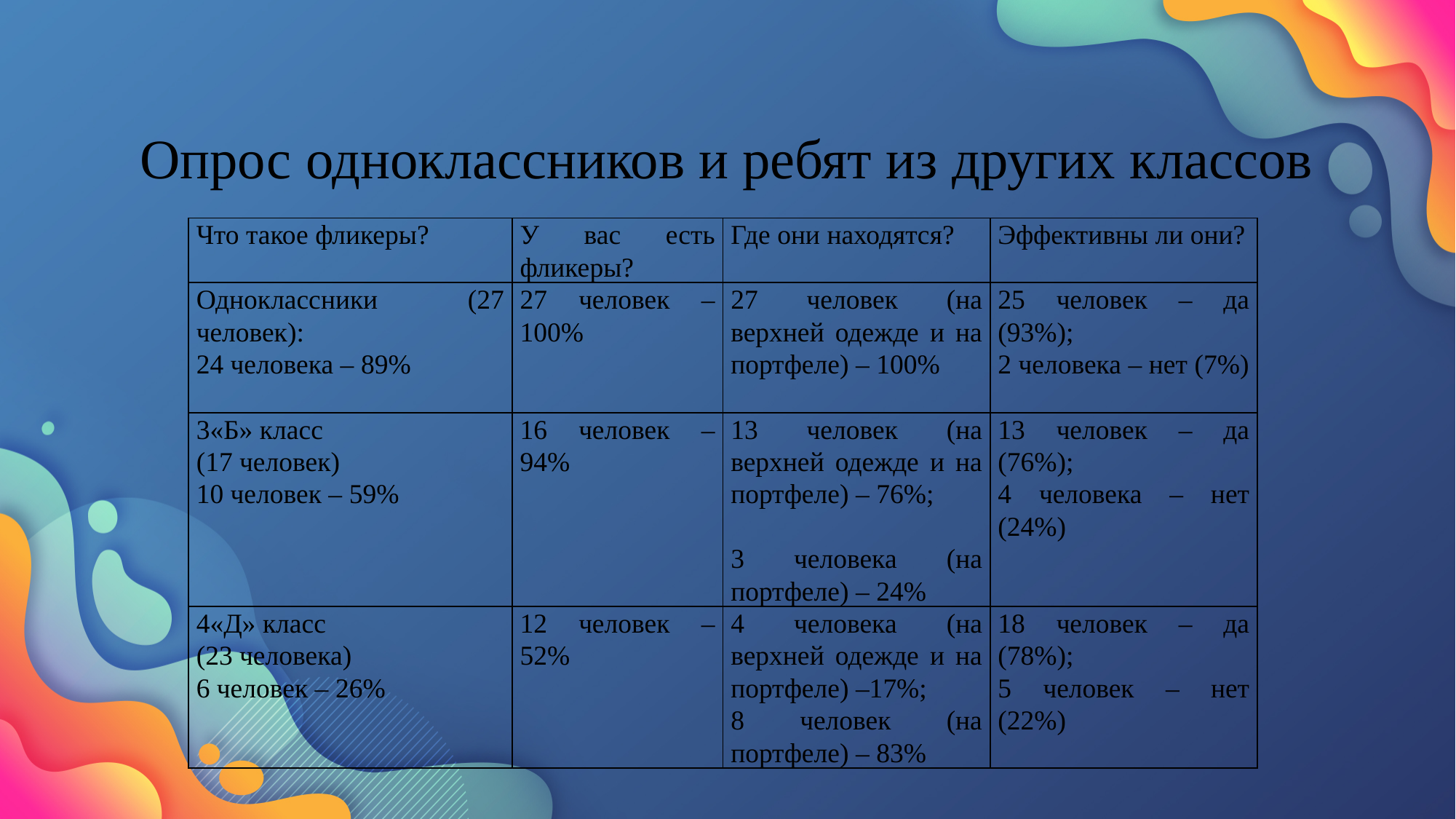

# Опрос одноклассников и ребят из других классов
| Что такое фликеры? | У вас есть фликеры? | Где они находятся? | Эффективны ли они? |
| --- | --- | --- | --- |
| Одноклассники (27 человек): 24 человека – 89% | 27 человек – 100% | 27 человек (на верхней одежде и на портфеле) – 100% | 25 человек – да (93%); 2 человека – нет (7%) |
| 3«Б» класс (17 человек) 10 человек – 59% | 16 человек – 94% | 13 человек (на верхней одежде и на портфеле) – 76%;   3 человека (на портфеле) – 24% | 13 человек – да (76%); 4 человека – нет (24%) |
| 4«Д» класс (23 человека) 6 человек – 26% | 12 человек – 52% | 4 человека (на верхней одежде и на портфеле) –17%; 8 человек (на портфеле) – 83% | 18 человек – да (78%); 5 человек – нет (22%) |